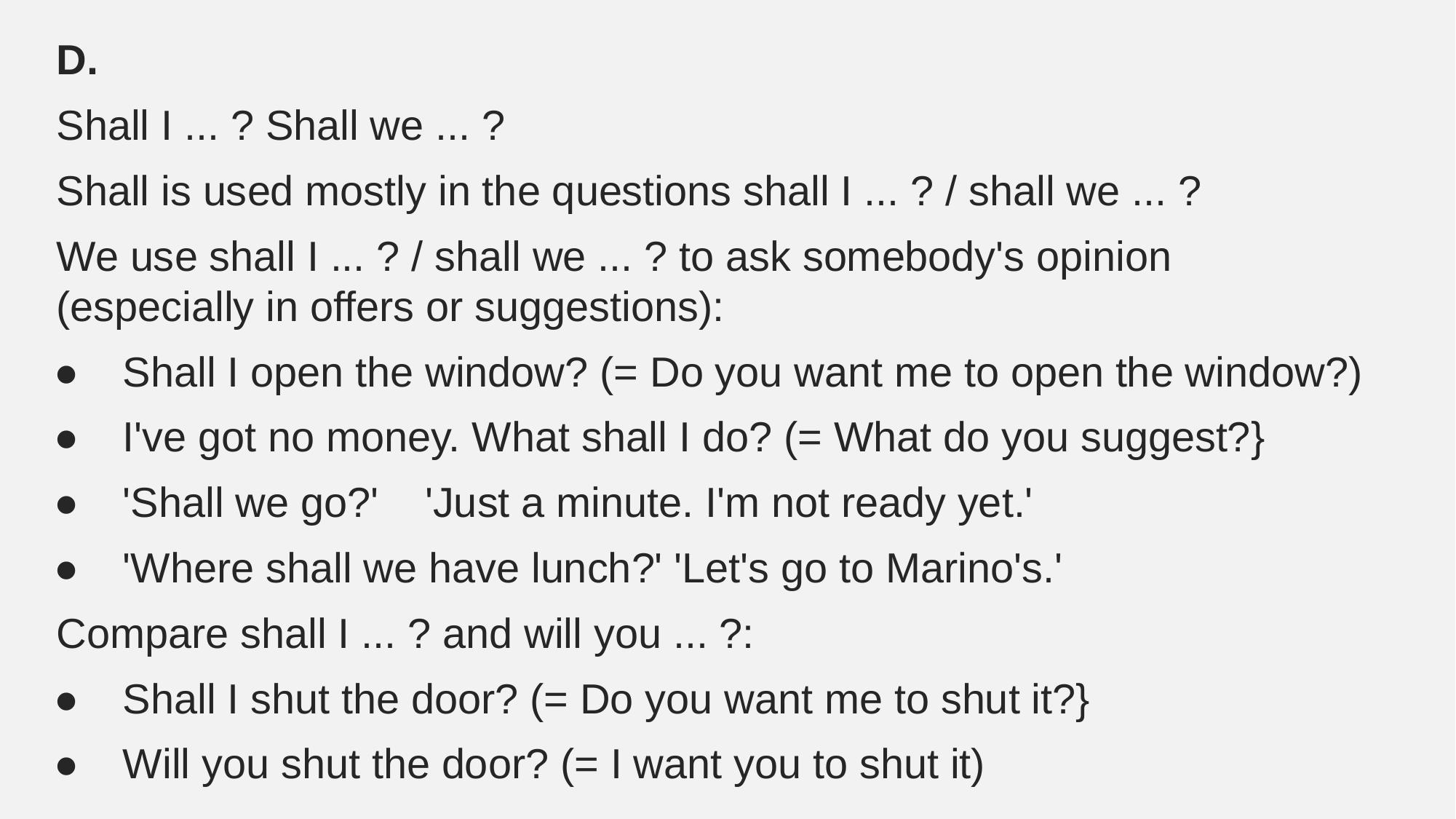

#
D.
Shall I ... ? Shall we ... ?
Shall is used mostly in the questions shall I ... ? / shall we ... ?
We use shall I ... ? / shall we ... ? to ask somebody's opinion (especially in offers or suggestions):
⦁    Shall I open the window? (= Do you want me to open the window?)
⦁    I've got no money. What shall I do? (= What do you suggest?}
⦁    'Shall we go?'    'Just a minute. I'm not ready yet.'
⦁    'Where shall we have lunch?' 'Let's go to Marino's.'
Compare shall I ... ? and will you ... ?:
⦁    Shall I shut the door? (= Do you want me to shut it?}
⦁    Will you shut the door? (= I want you to shut it)